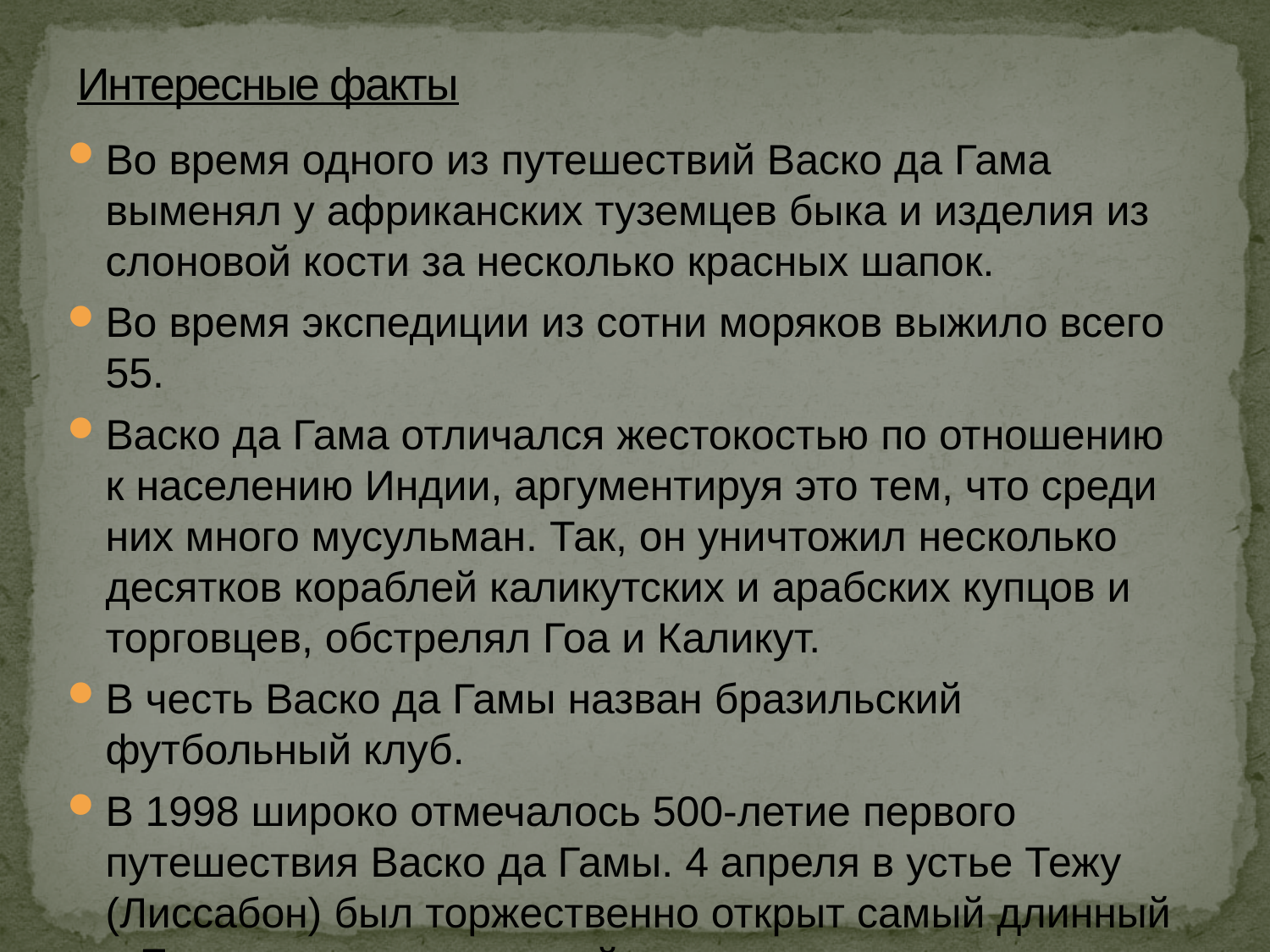

# Интересные факты
Во время одного из путешествий Васко да Гама выменял у африканских туземцев быка и изделия из слоновой кости за несколько красных шапок.
Во время экспедиции из сотни моряков выжило всего 55.
Васко да Гама отличался жестокостью по отношению к населению Индии, аргументируя это тем, что среди них много мусульман. Так, он уничтожил несколько десятков кораблей каликутских и арабских купцов и торговцев, обстрелял Гоа и Каликут.
В честь Васко да Гамы назван бразильский футбольный клуб.
В 1998 широко отмечалось 500-летие первого путешествия Васко да Гамы. 4 апреля в устье Тежу (Лиссабон) был торжественно открыт самый длинный в Европе мост, названный в честь великого мореплавателя.
В честь Васко да Гамы назван город в Гоа.